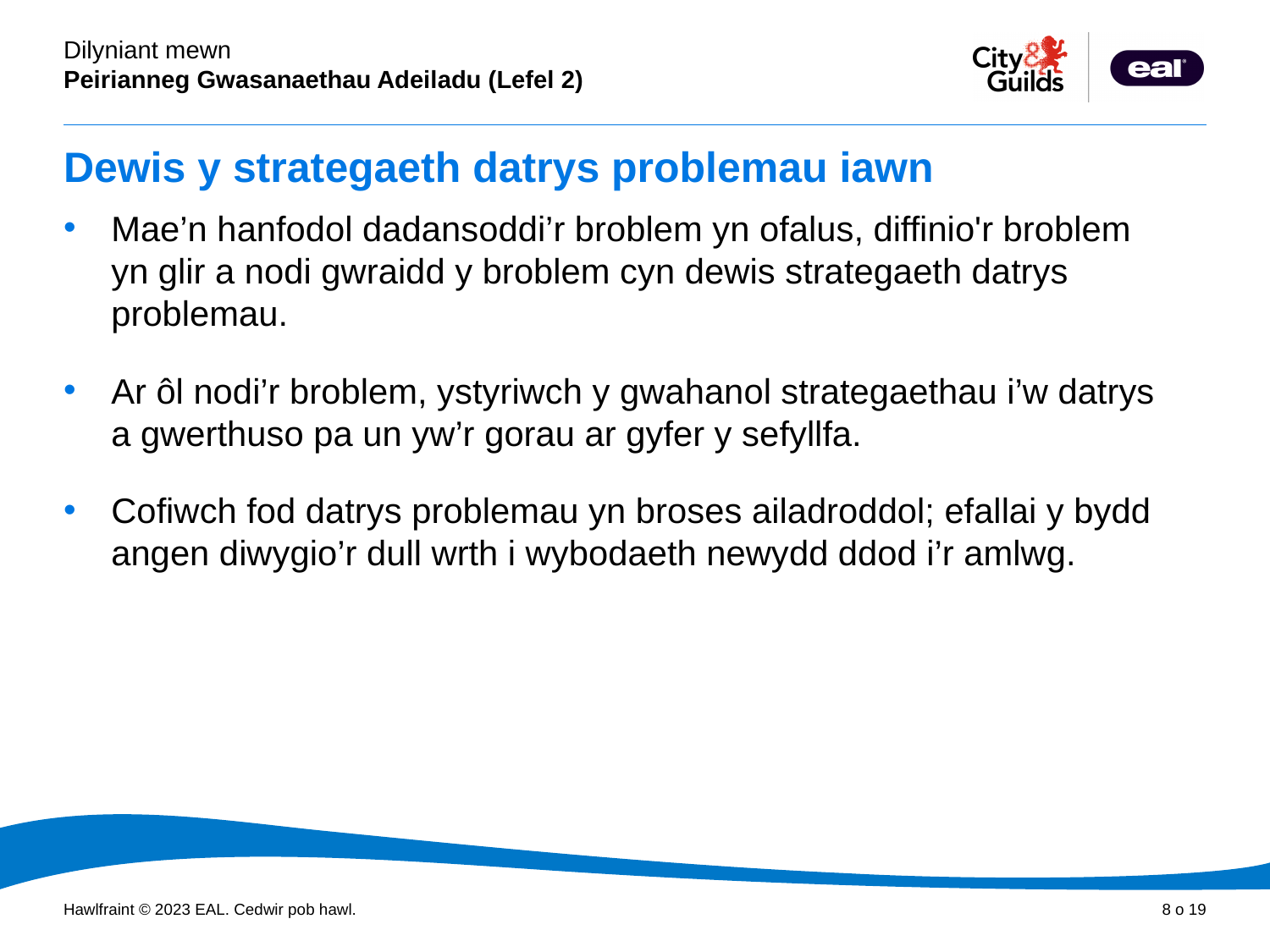

# Dewis y strategaeth datrys problemau iawn
Mae’n hanfodol dadansoddi’r broblem yn ofalus, diffinio'r broblem yn glir a nodi gwraidd y broblem cyn dewis strategaeth datrys problemau.
Ar ôl nodi’r broblem, ystyriwch y gwahanol strategaethau i’w datrys a gwerthuso pa un yw’r gorau ar gyfer y sefyllfa.
Cofiwch fod datrys problemau yn broses ailadroddol; efallai y bydd angen diwygio’r dull wrth i wybodaeth newydd ddod i’r amlwg.